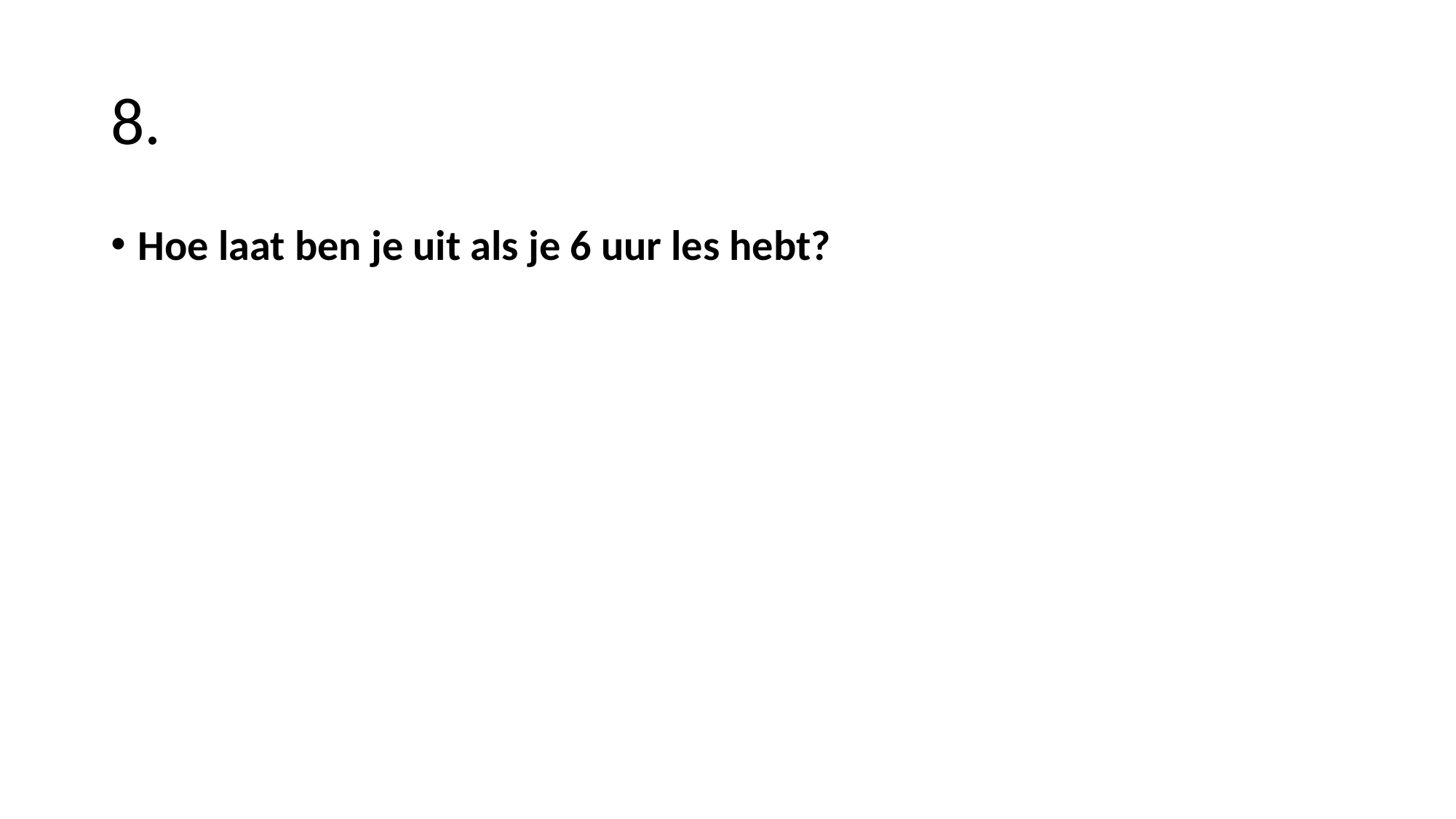

# 8.
Hoe laat ben je uit als je 6 uur les hebt?